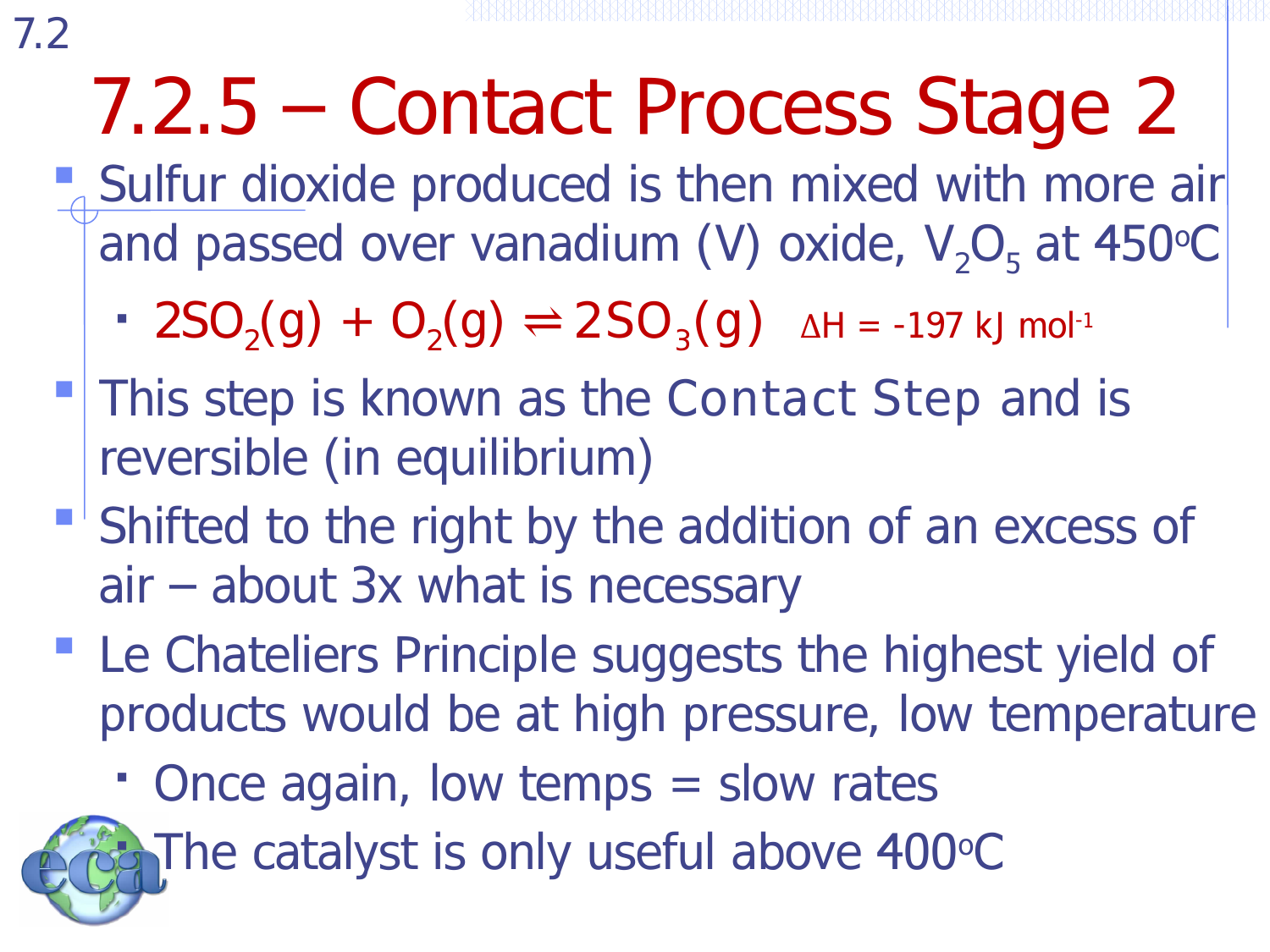

# 7.2.5 – Contact Process Stage 2
Sulfur dioxide produced is then mixed with more air and passed over vanadium (V) oxide, V2O5 at 450oC
2SO2(g) + O2(g) ⇌ 2SO3(g)  ∆H = -197 kJ mol-1
This step is known as the Contact Step and is reversible (in equilibrium)
Shifted to the right by the addition of an excess of air – about 3x what is necessary
Le Chateliers Principle suggests the highest yield of products would be at high pressure, low temperature
Once again, low temps = slow rates
The catalyst is only useful above 400oC